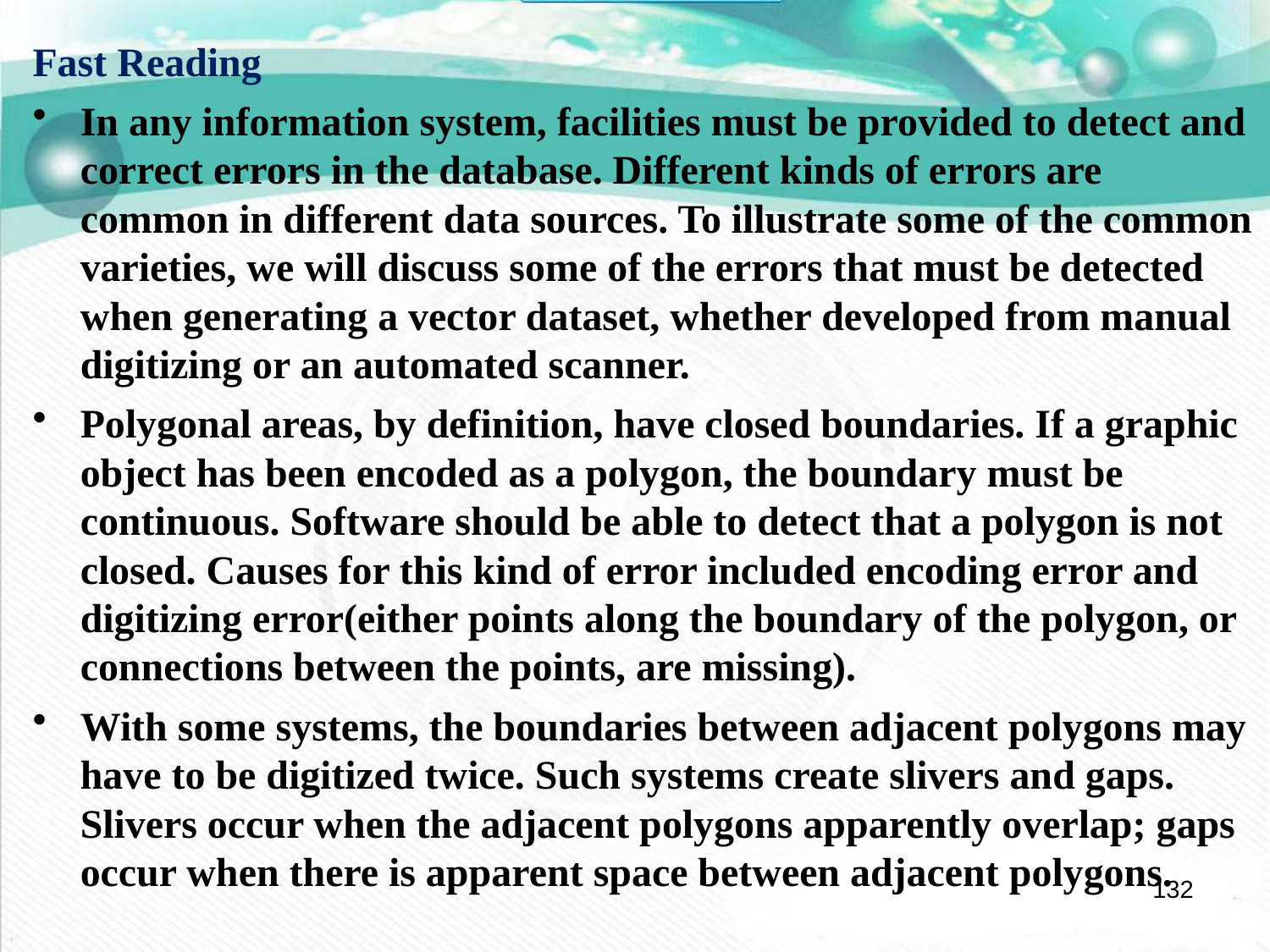

Fast Reading
In any information system, facilities must be provided to detect and correct errors in the database. Different kinds of errors are common in different data sources. To illustrate some of the common varieties, we will discuss some of the errors that must be detected when generating a vector dataset, whether developed from manual digitizing or an automated scanner.
Polygonal areas, by definition, have closed boundaries. If a graphic object has been encoded as a polygon, the boundary must be continuous. Software should be able to detect that a polygon is not closed. Causes for this kind of error included encoding error and digitizing error(either points along the boundary of the polygon, or connections between the points, are missing).
With some systems, the boundaries between adjacent polygons may have to be digitized twice. Such systems create slivers and gaps. Slivers occur when the adjacent polygons apparently overlap; gaps occur when there is apparent space between adjacent polygons.
132